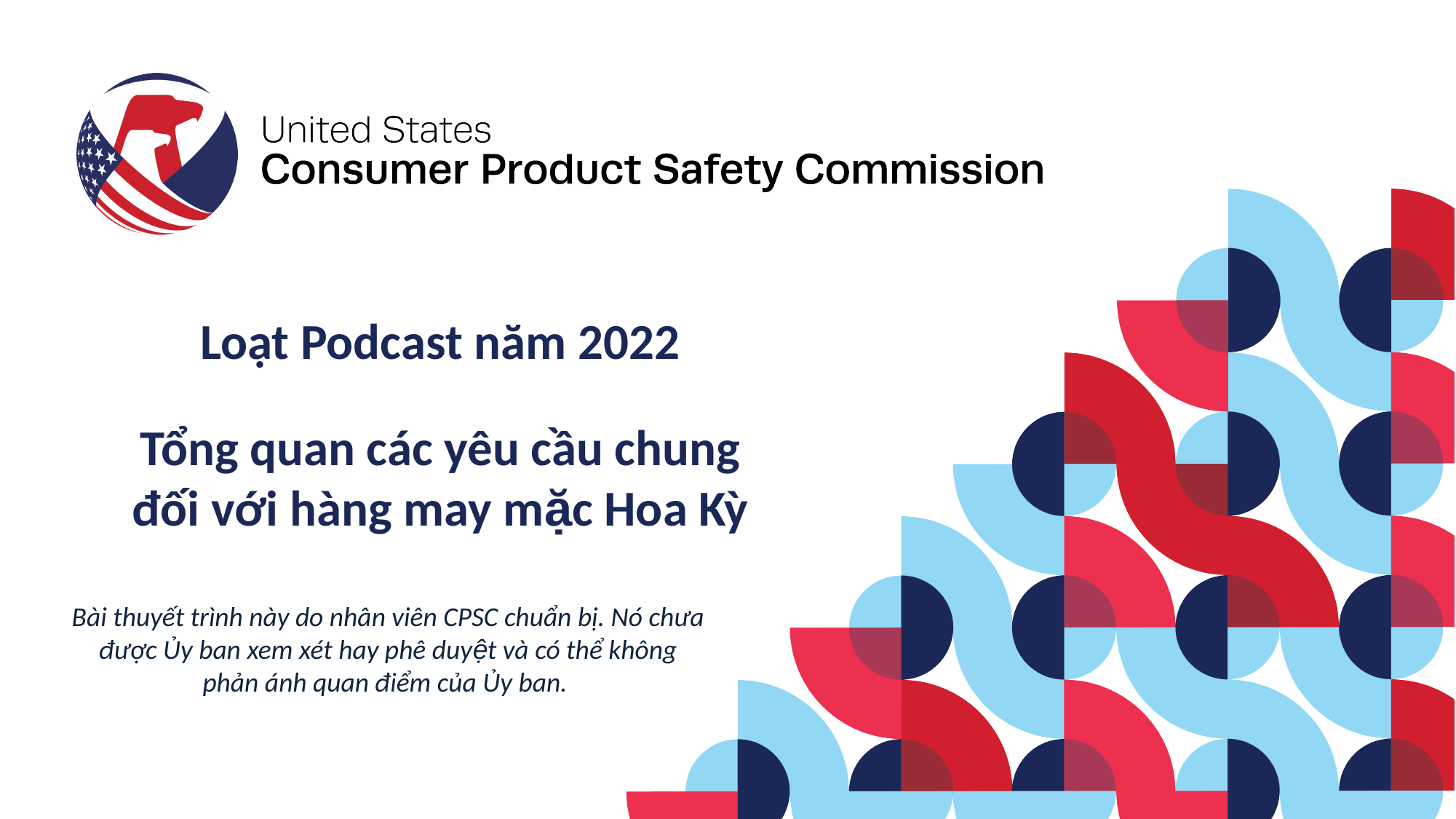

Loạt Podcast năm 2022

Tổng quan các yêu cầu chung đối với hàng may mặc Hoa Kỳ
Bài thuyết trình này do nhân viên CPSC chuẩn bị. Nó chưa được Ủy ban xem xét hay phê duyệt và có thể không phản ánh quan điểm của Ủy ban.